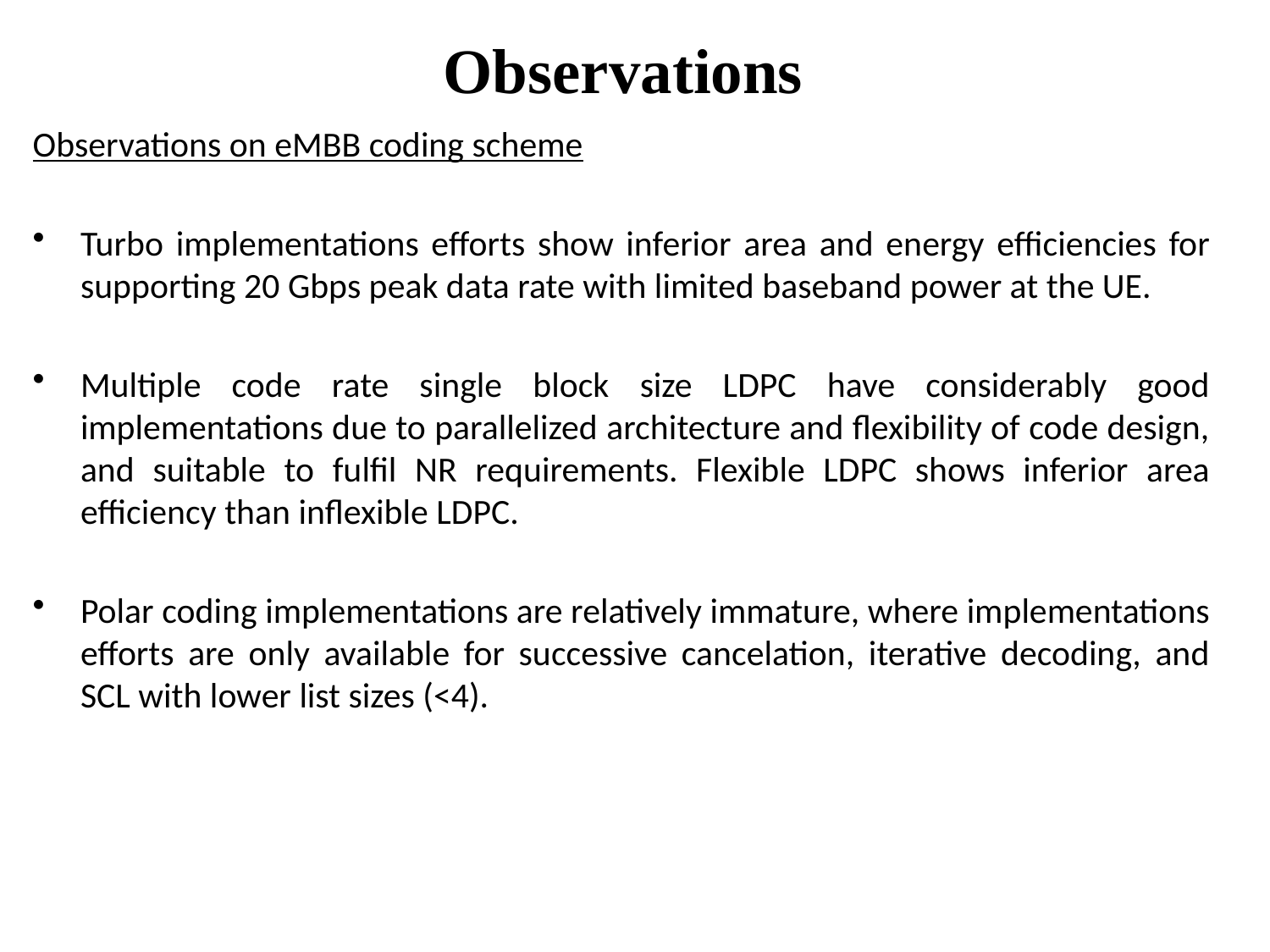

# Observations
Observations on eMBB coding scheme

Turbo implementations efforts show inferior area and energy efficiencies for supporting 20 Gbps peak data rate with limited baseband power at the UE.

Multiple code rate single block size LDPC have considerably good implementations due to parallelized architecture and flexibility of code design, and suitable to fulfil NR requirements. Flexible LDPC shows inferior area efficiency than inflexible LDPC.

Polar coding implementations are relatively immature, where implementations efforts are only available for successive cancelation, iterative decoding, and SCL with lower list sizes (<4).